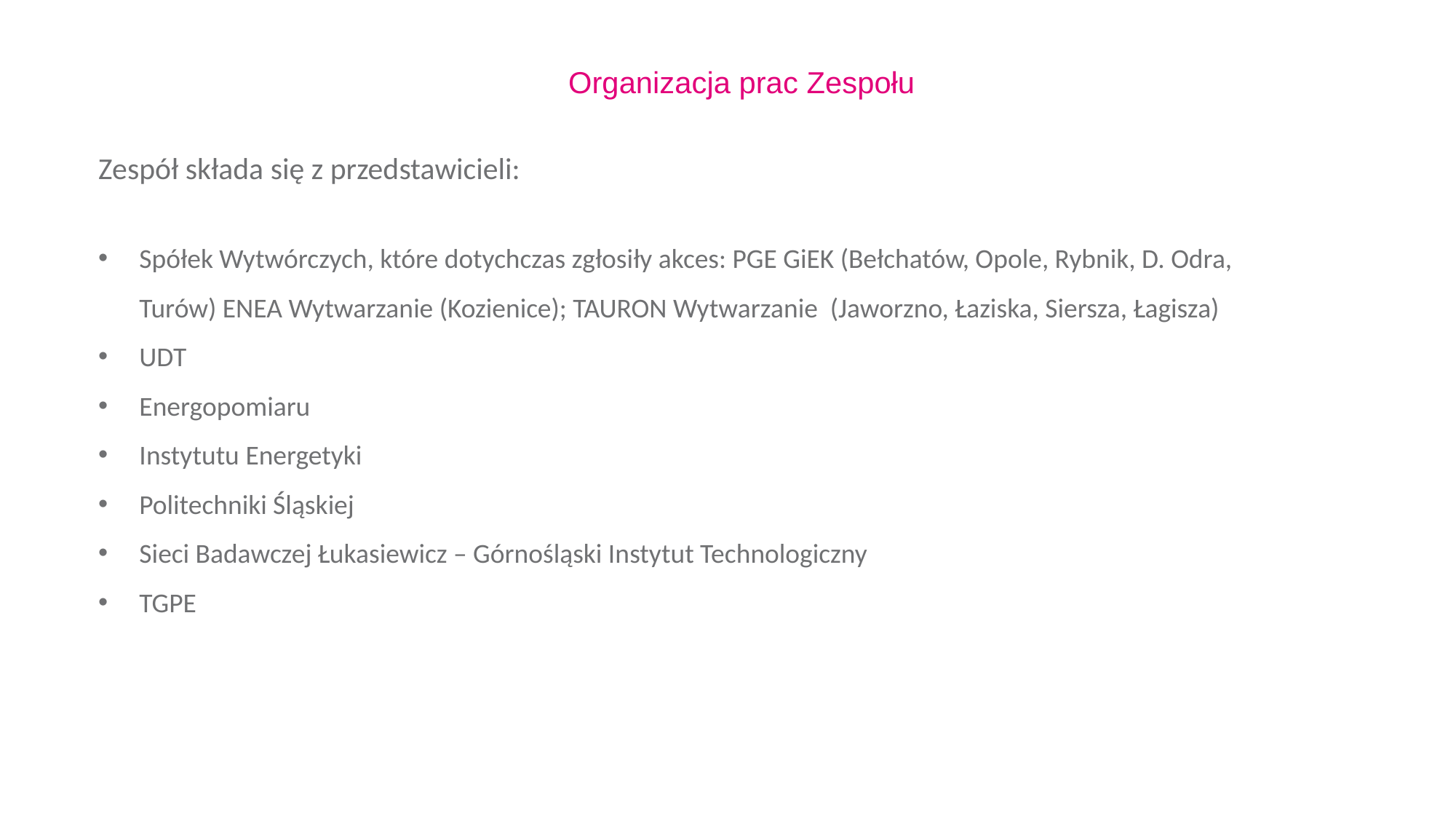

Organizacja prac Zespołu
Zespół składa się z przedstawicieli:

Spółek Wytwórczych, które dotychczas zgłosiły akces: PGE GiEK (Bełchatów, Opole, Rybnik, D. Odra, Turów) ENEA Wytwarzanie (Kozienice); TAURON Wytwarzanie  (Jaworzno, Łaziska, Siersza, Łagisza)
UDT
Energopomiaru
Instytutu Energetyki
Politechniki Śląskiej
Sieci Badawczej Łukasiewicz – Górnośląski Instytut Technologiczny
TGPE